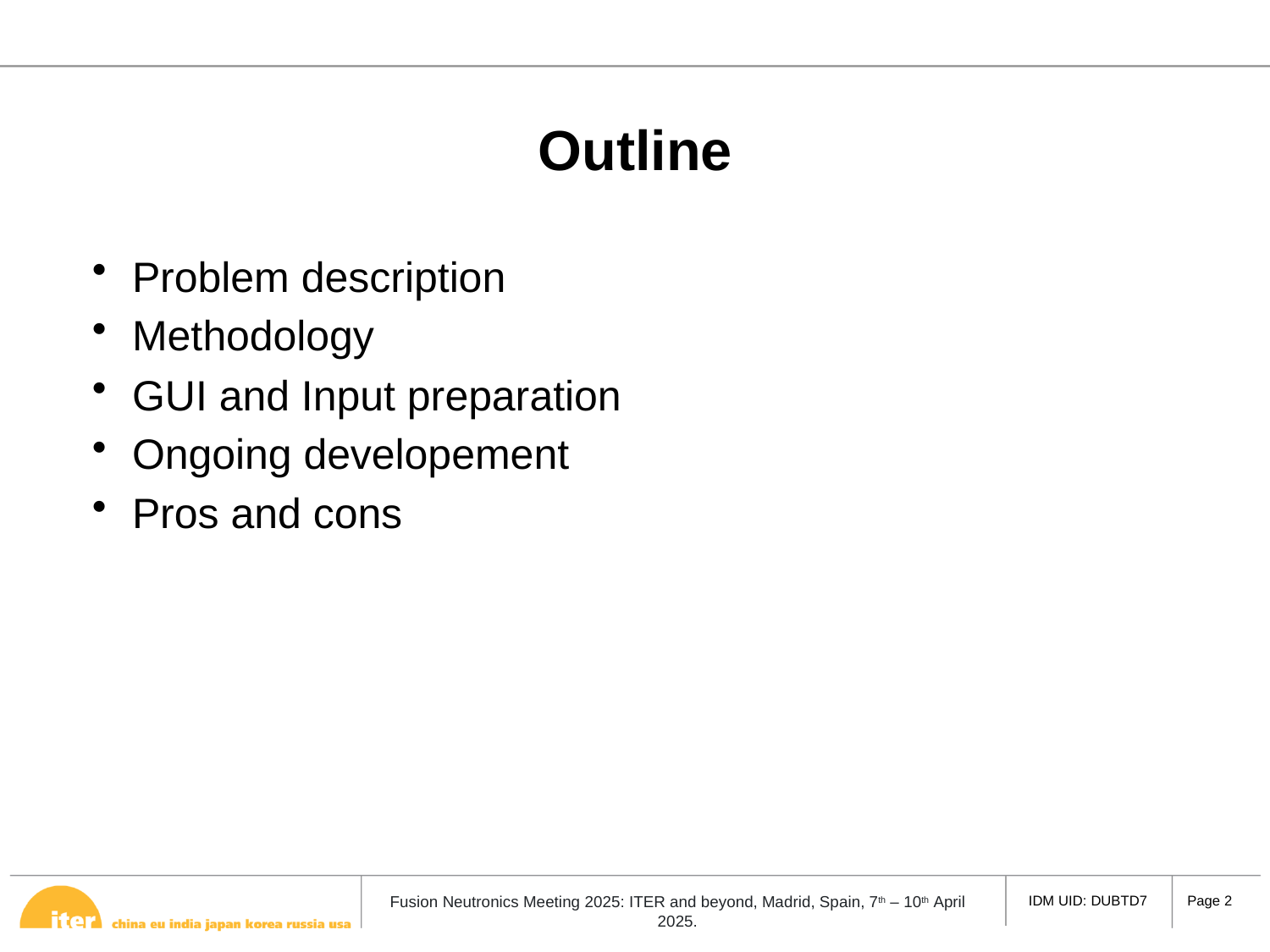

# Outline
Problem description
Methodology
GUI and Input preparation
Ongoing developement
Pros and cons